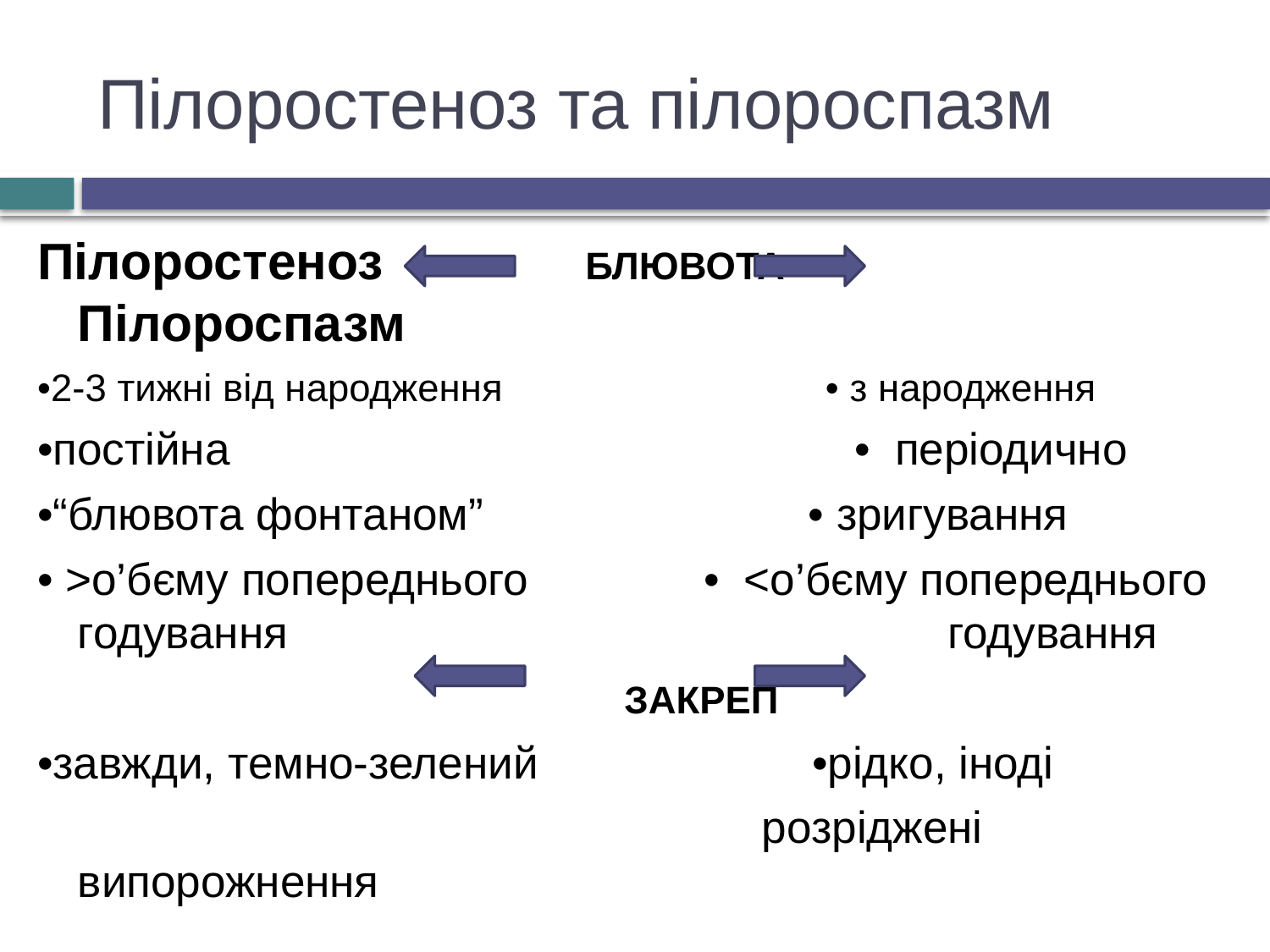

# Пілоростеноз та пілороспазм
Пілоростеноз              БЛЮВОТА                   Пілороспазм
•2-3 тижні від народження                              • з народження
•постійна                                                  •  періодично
•“блювота фонтаном”                          • зригування
• >о’бєму попереднього              •  <о’бєму попереднього годування                                                     годування
                                               ЗАКРЕП
•завжди, темно-зелений                      •рідко, іноді
                                                          розріджені випорожнення